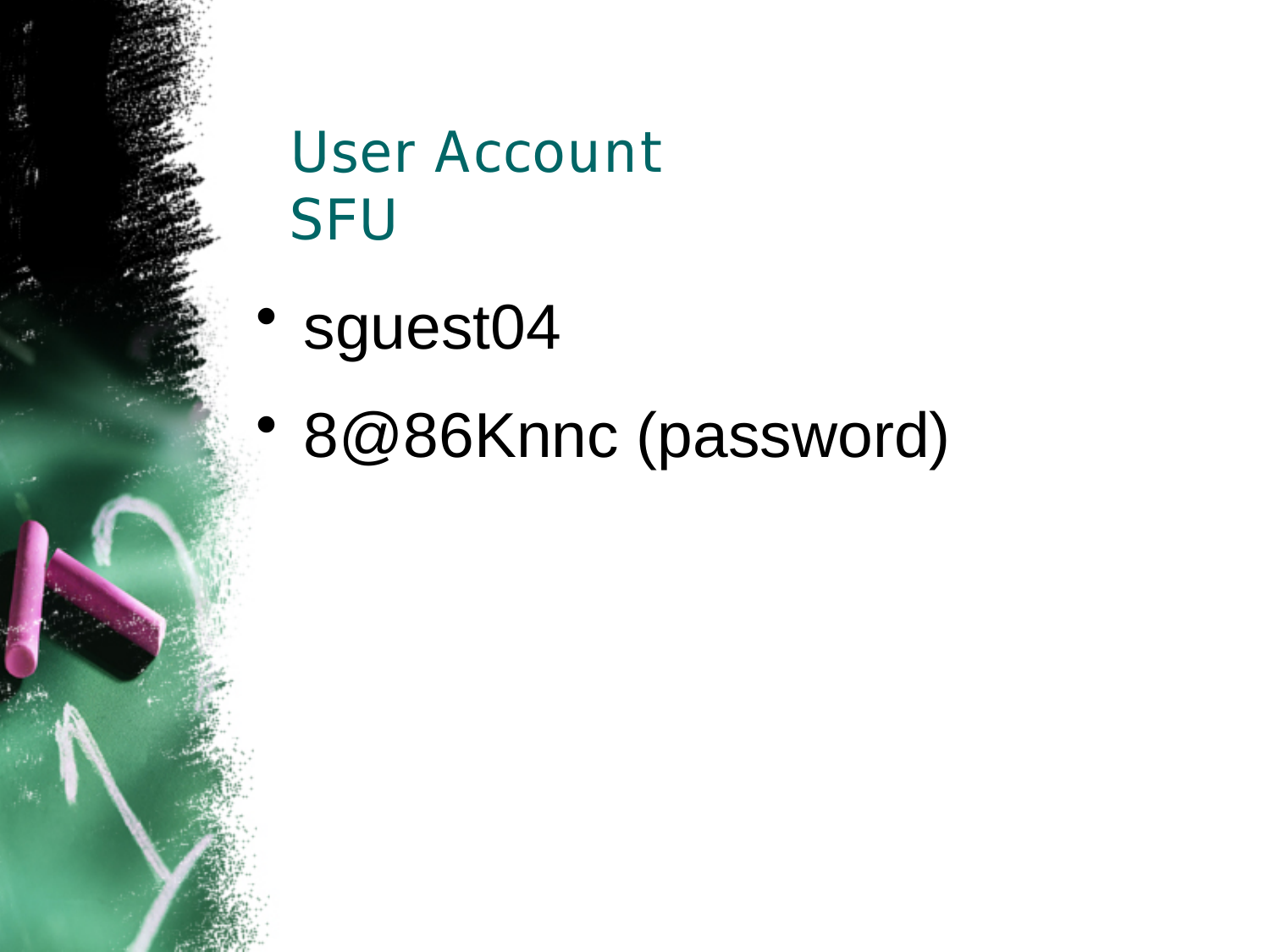

# User Account SFU
sguest04
8@86Knnc (password)